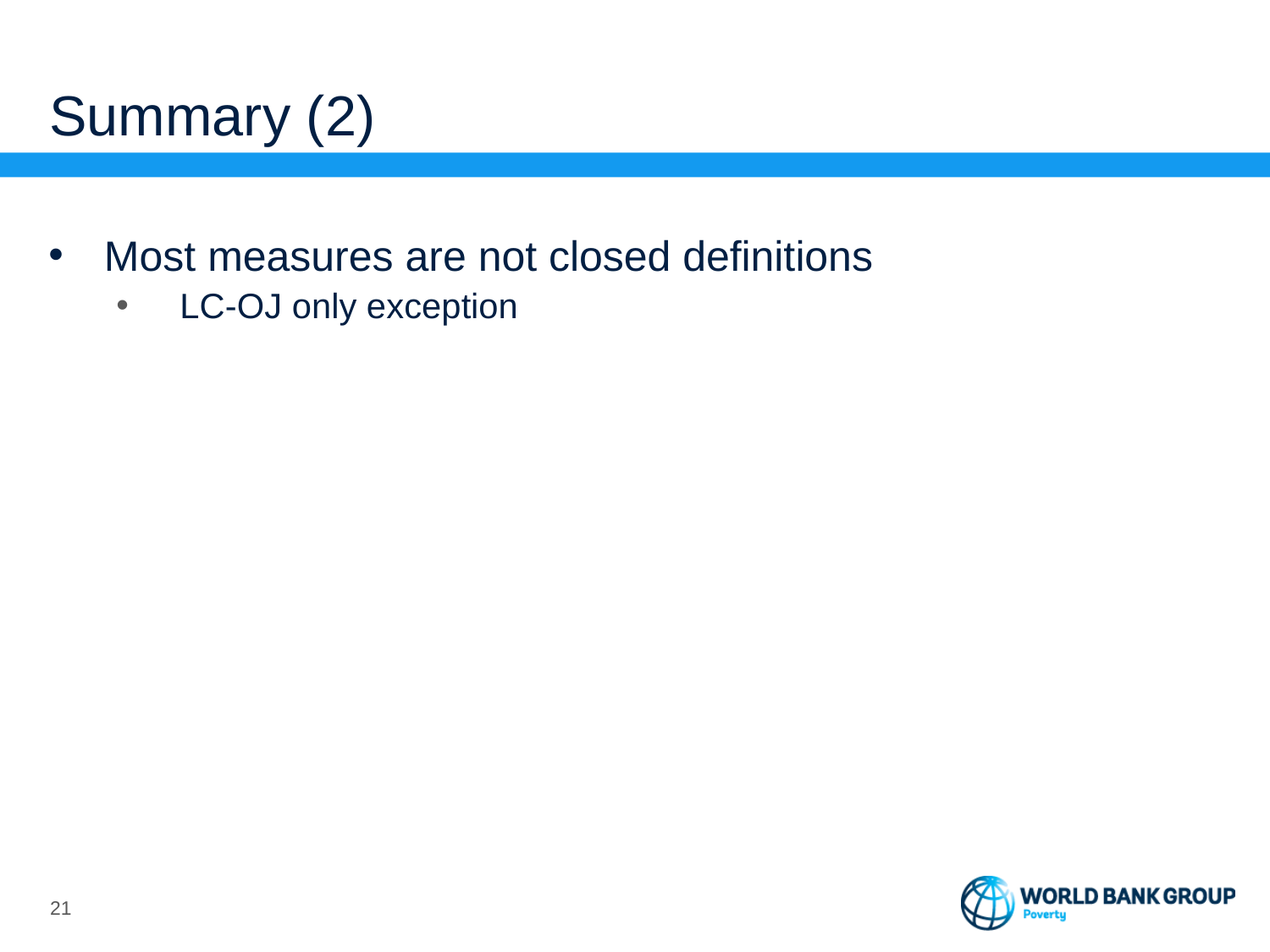

# Summary (2)
Most measures are not closed definitions
LC-OJ only exception

21